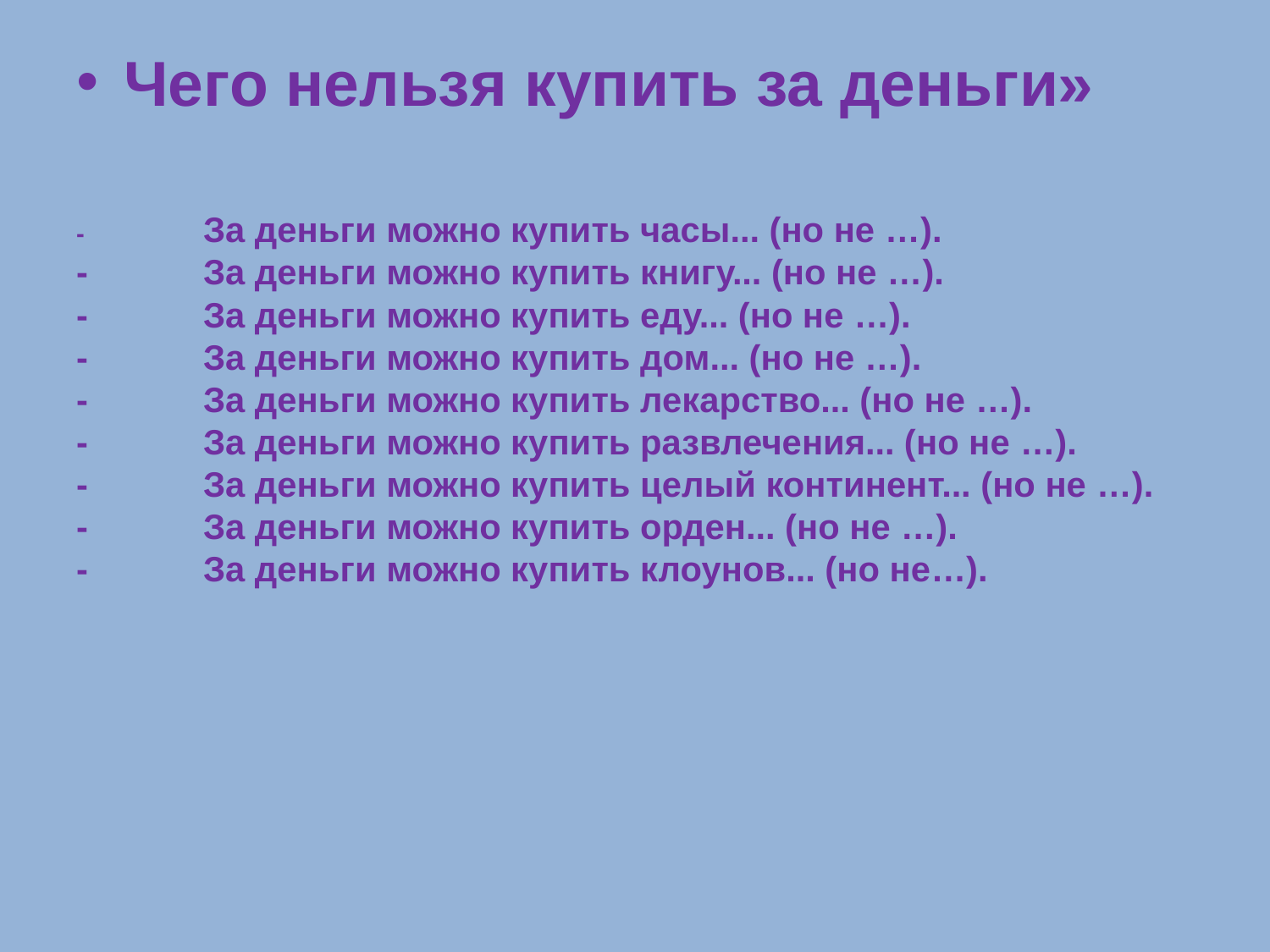

Чего нельзя купить за деньги»
-	За деньги можно купить часы... (но не …).
-	За деньги можно купить книгу... (но не …).
-	За деньги можно купить еду... (но не …).
-	За деньги можно купить дом... (но не …).
-	За деньги можно купить лекарство... (но не …).
-	За деньги можно купить развлечения... (но не …).
-	За деньги можно купить целый континент... (но не …).
-	За деньги можно купить орден... (но не …).
-	За деньги можно купить клоунов... (но не…).